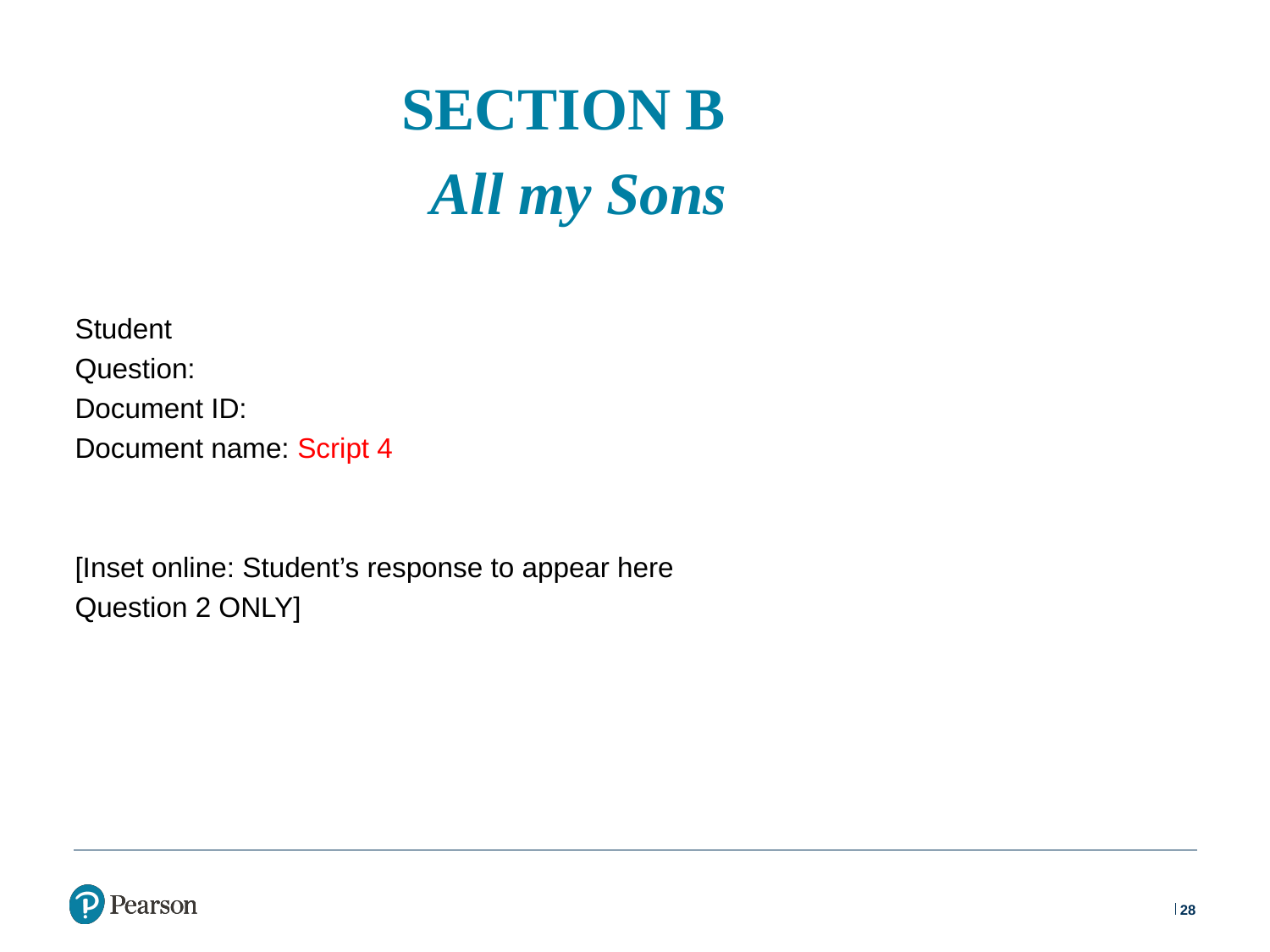

# SECTION B All my Sons
Student
Question:
Document ID:
Document name: Script 4

[Inset online: Student’s response to appear here Question 2 ONLY]

28